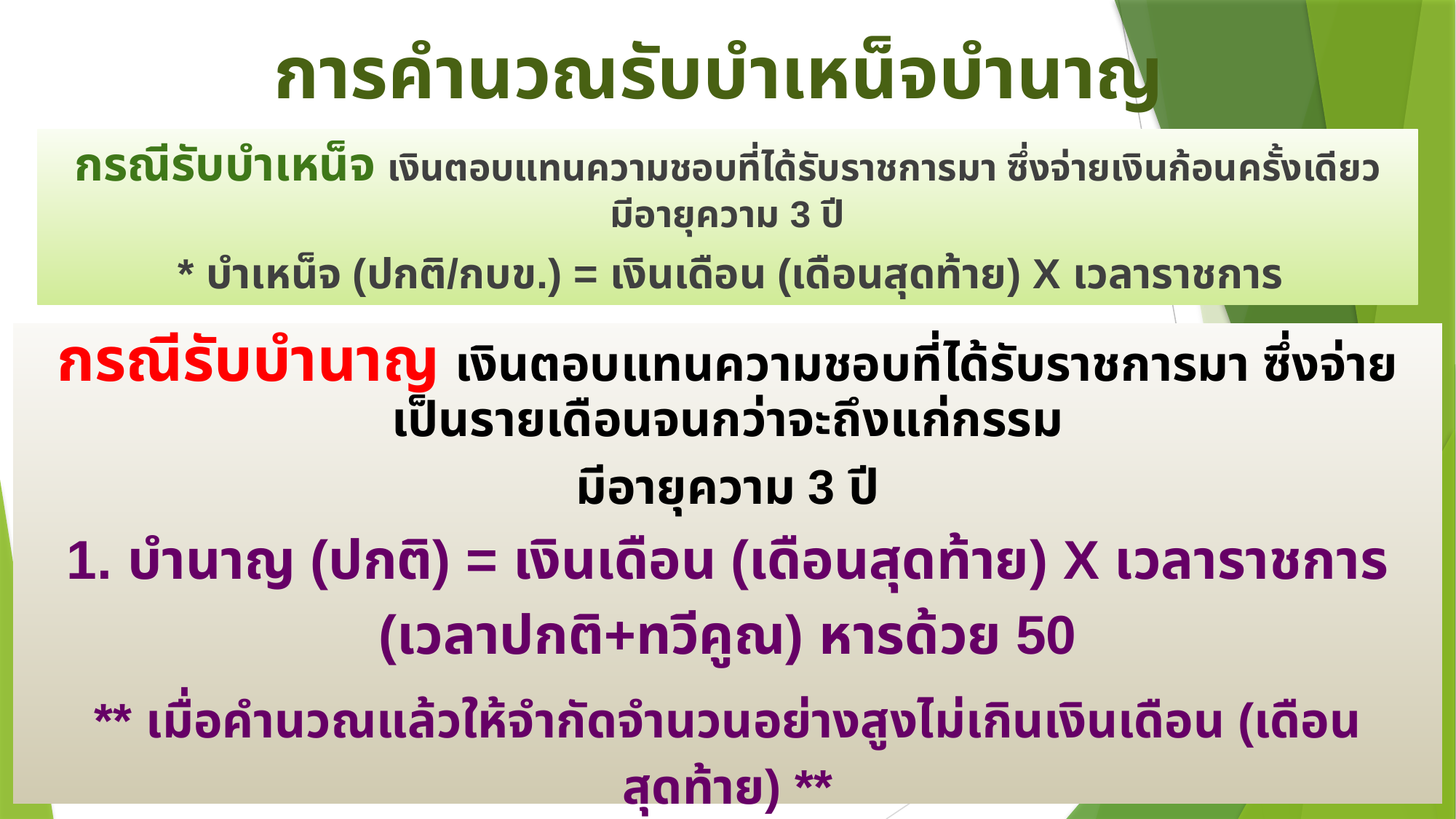

# การคำนวณรับบำเหน็จบำนาญ
กรณีรับบำเหน็จ เงินตอบแทนความชอบที่ได้รับราชการมา ซึ่งจ่ายเงินก้อนครั้งเดียว มีอายุความ 3 ปี
 * บำเหน็จ (ปกติ/กบข.) = เงินเดือน (เดือนสุดท้าย) X เวลาราชการ
กรณีรับบำนาญ เงินตอบแทนความชอบที่ได้รับราชการมา ซึ่งจ่ายเป็นรายเดือนจนกว่าจะถึงแก่กรรม
มีอายุความ 3 ปี
1. บำนาญ (ปกติ) = เงินเดือน (เดือนสุดท้าย) X เวลาราชการ (เวลาปกติ+ทวีคูณ) หารด้วย 50
** เมื่อคำนวณแล้วให้จำกัดจำนวนอย่างสูงไม่เกินเงินเดือน (เดือนสุดท้าย) **
2. บำนาญ (กบข.) = เงินเดือนเฉลี่ยหกสิบเดือนสุดท้าย X เวลาราชการ (เวลาปกติ+ทวีคูณ) หารด้วย 50
** เมื่อคำนวณแล้วไม่เกิน 70% ของเงินเดือนเฉลี่ยหกสิบเดือนสุดท้าย **